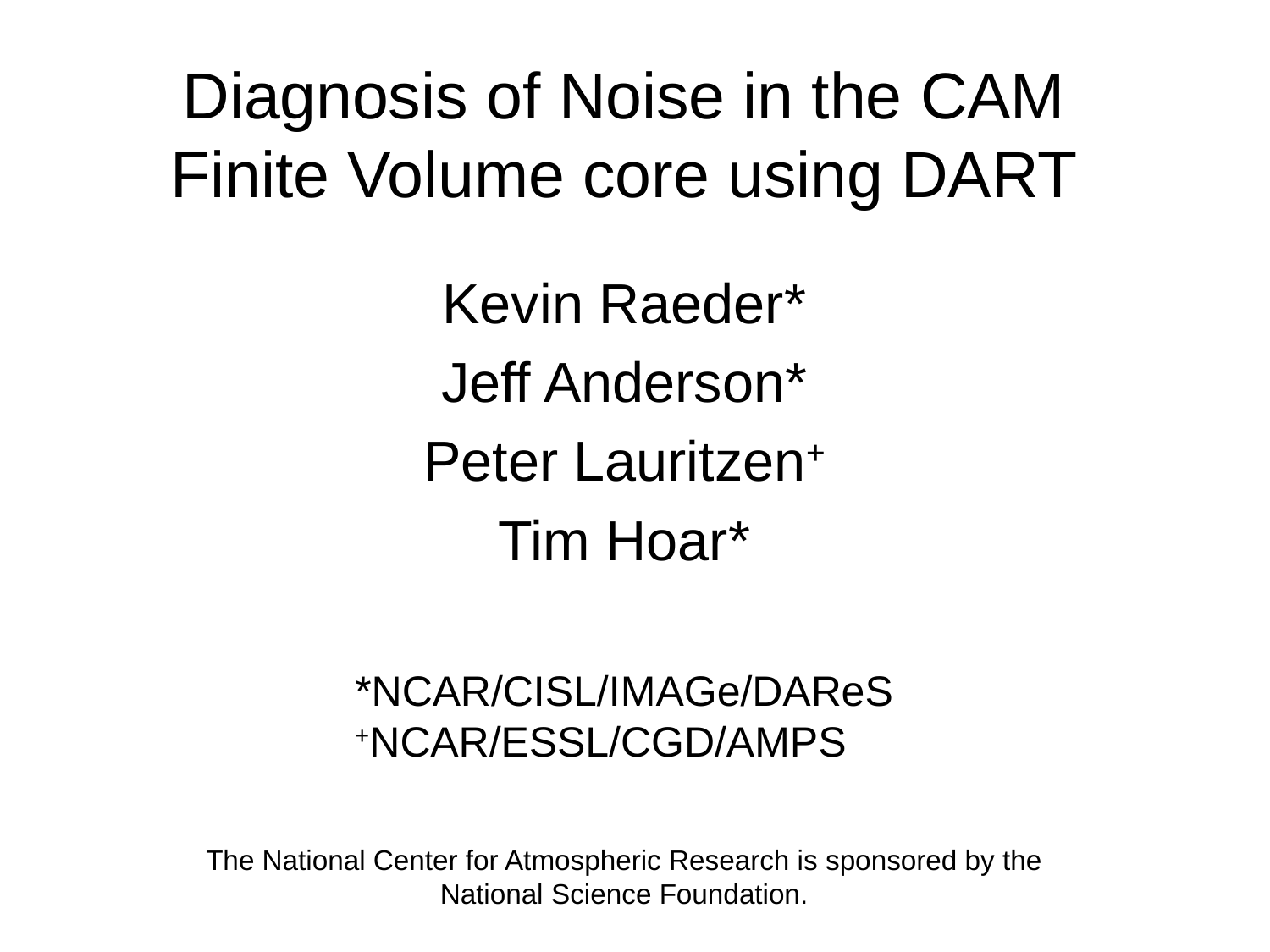

# Diagnosis of Noise in the CAM Finite Volume core using DART
Kevin Raeder*
Jeff Anderson*
Peter Lauritzen+
Tim Hoar*
*NCAR/CISL/IMAGe/DAReS
+NCAR/ESSL/CGD/AMPS
The National Center for Atmospheric Research is sponsored by the National Science Foundation.